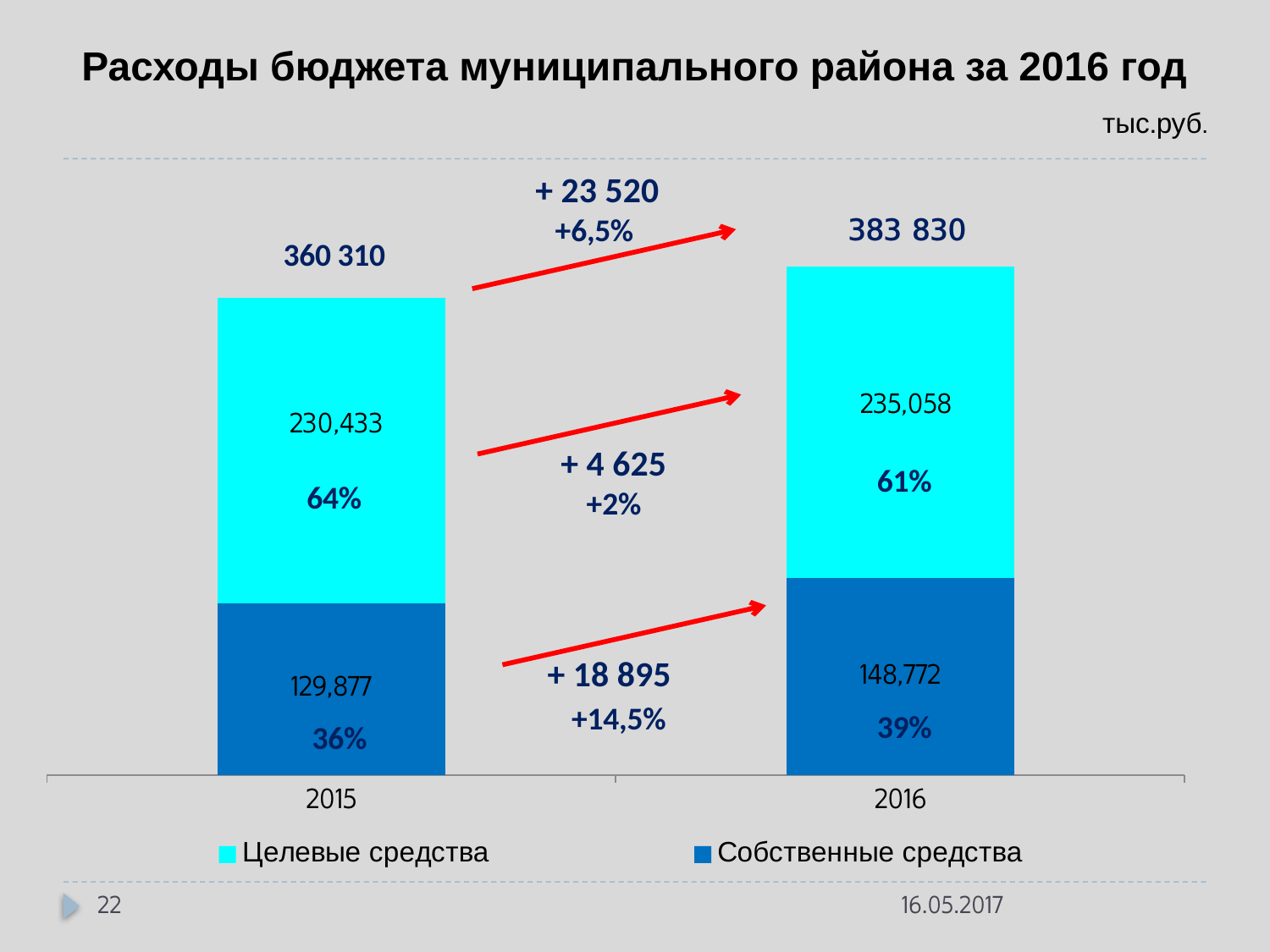

# Расходы бюджета муниципального района за 2016 год
тыс.руб.
+ 23 520

### Chart

| Category | Собственные средства | Целевые средства |
|---|---|---|
| 2015 | 129877.0 | 230433.0 |
| 2016 | 148772.0 | 235058.0 |
+ 4 625
+ 18 895
22
16.05.2017